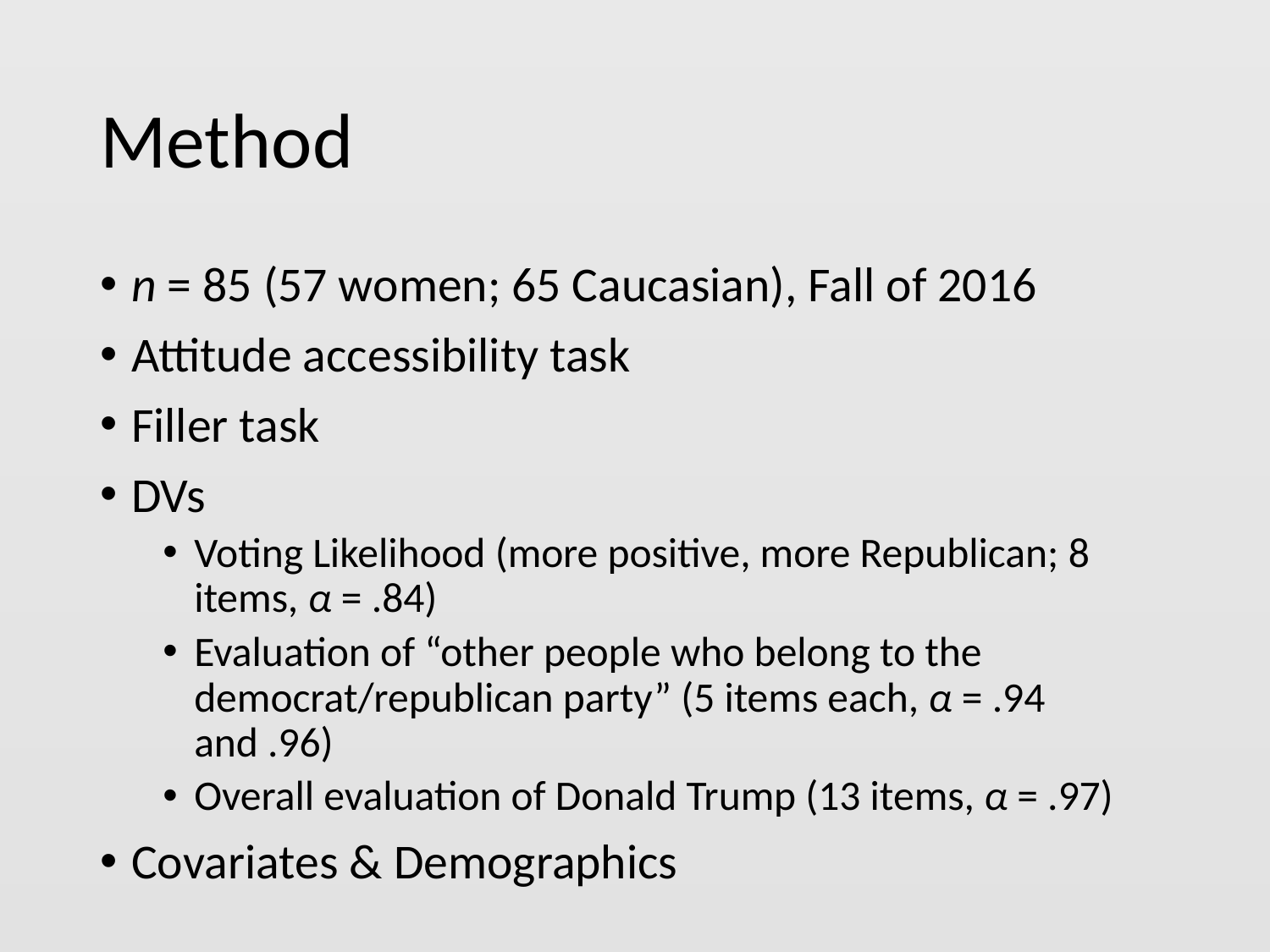

# Method
n = 85 (57 women; 65 Caucasian), Fall of 2016
Attitude accessibility task
Filler task
DVs
Voting Likelihood (more positive, more Republican; 8 items, α = .84)
Evaluation of “other people who belong to the democrat/republican party” (5 items each, α = .94 and .96)
Overall evaluation of Donald Trump (13 items, α = .97)
Covariates & Demographics